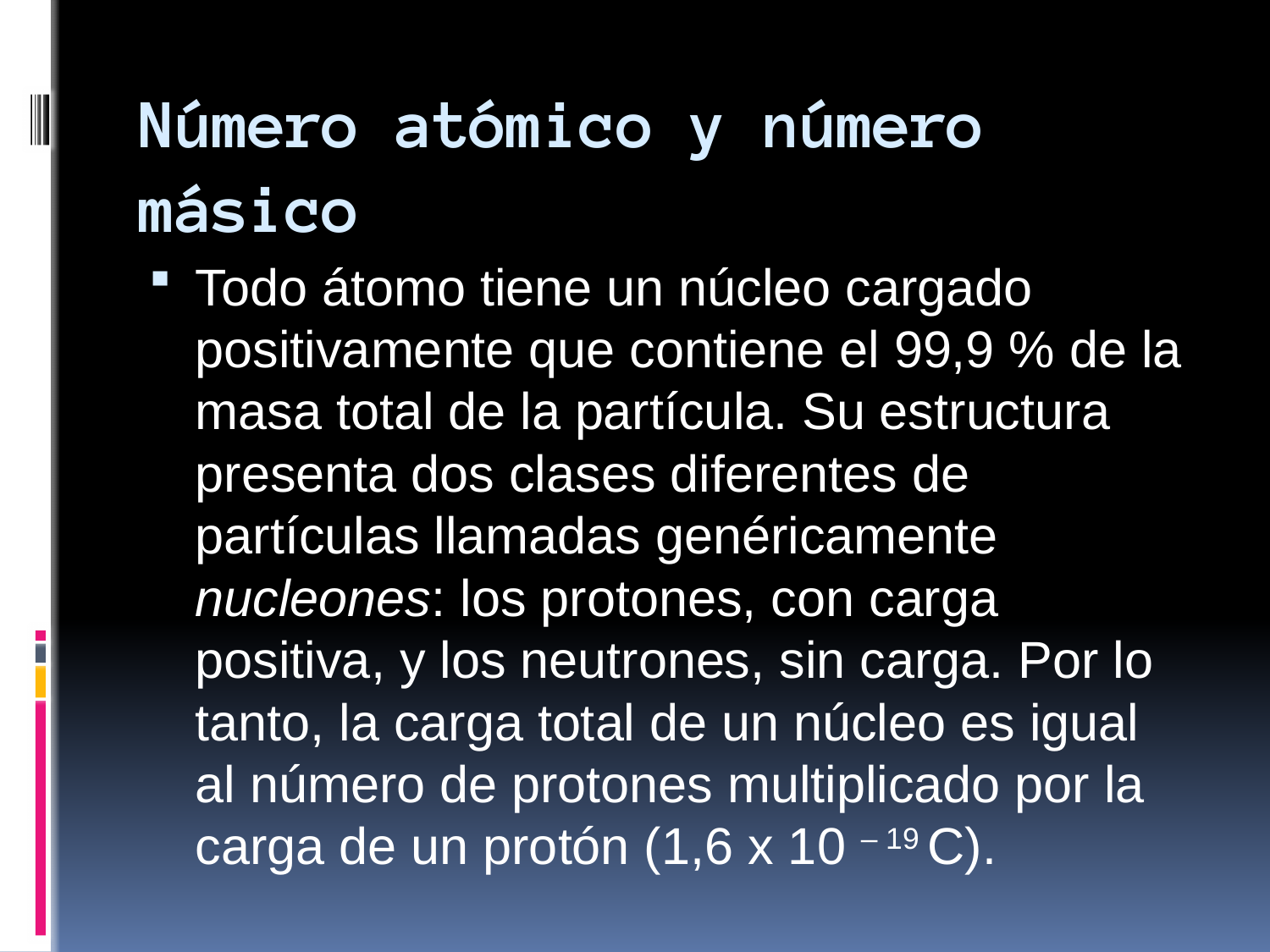

# Número atómico y número másico
Todo átomo tiene un núcleo cargado positivamente que contiene el 99,9 % de la masa total de la partícula. Su estructura presenta dos clases diferentes de partículas llamadas genéricamente nucleones: los protones, con carga positiva, y los neutrones, sin carga. Por lo tanto, la carga total de un núcleo es igual al número de protones multiplicado por la carga de un protón (1,6 x 10 – 19 C).